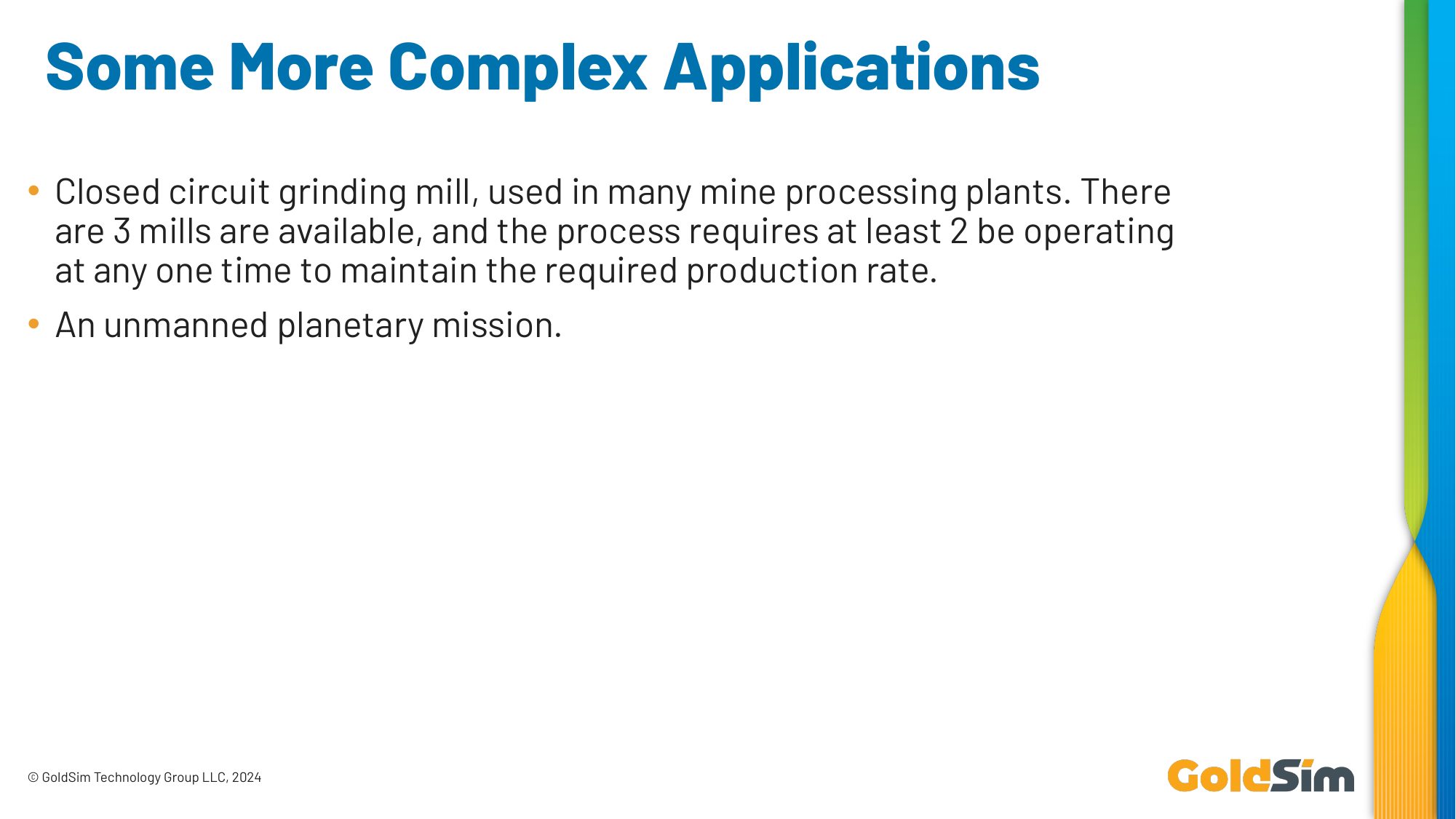

# Some More Complex Applications
Closed circuit grinding mill, used in many mine processing plants. There are 3 mills are available, and the process requires at least 2 be operating at any one time to maintain the required production rate.
An unmanned planetary mission.
© GoldSim Technology Group LLC, 2024